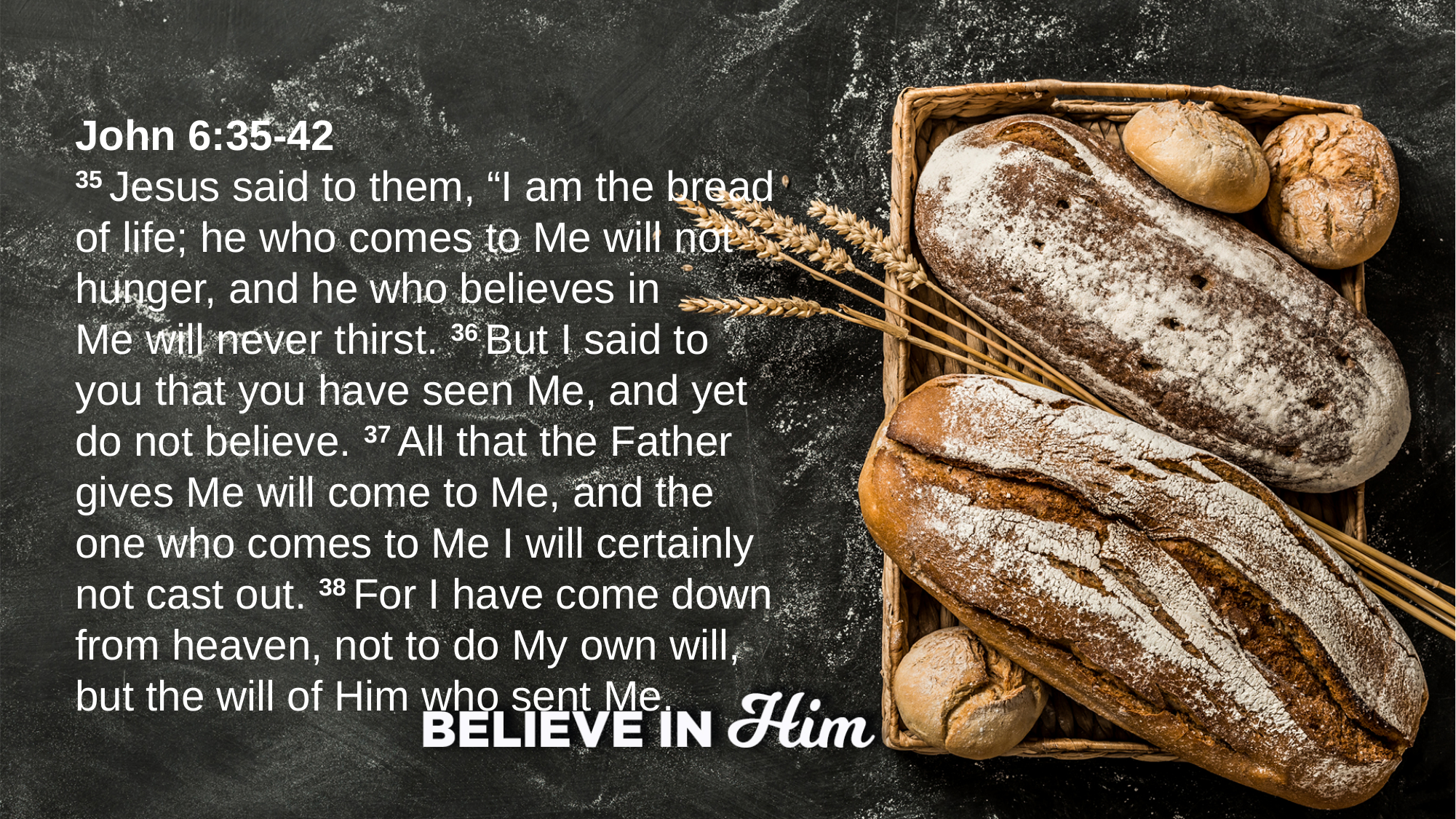

John 6:35-42
35 Jesus said to them, “I am the bread of life; he who comes to Me will not hunger, and he who believes in Me will never thirst. 36 But I said to you that you have seen Me, and yet do not believe. 37 All that the Father gives Me will come to Me, and the one who comes to Me I will certainly not cast out. 38 For I have come down from heaven, not to do My own will, but the will of Him who sent Me.